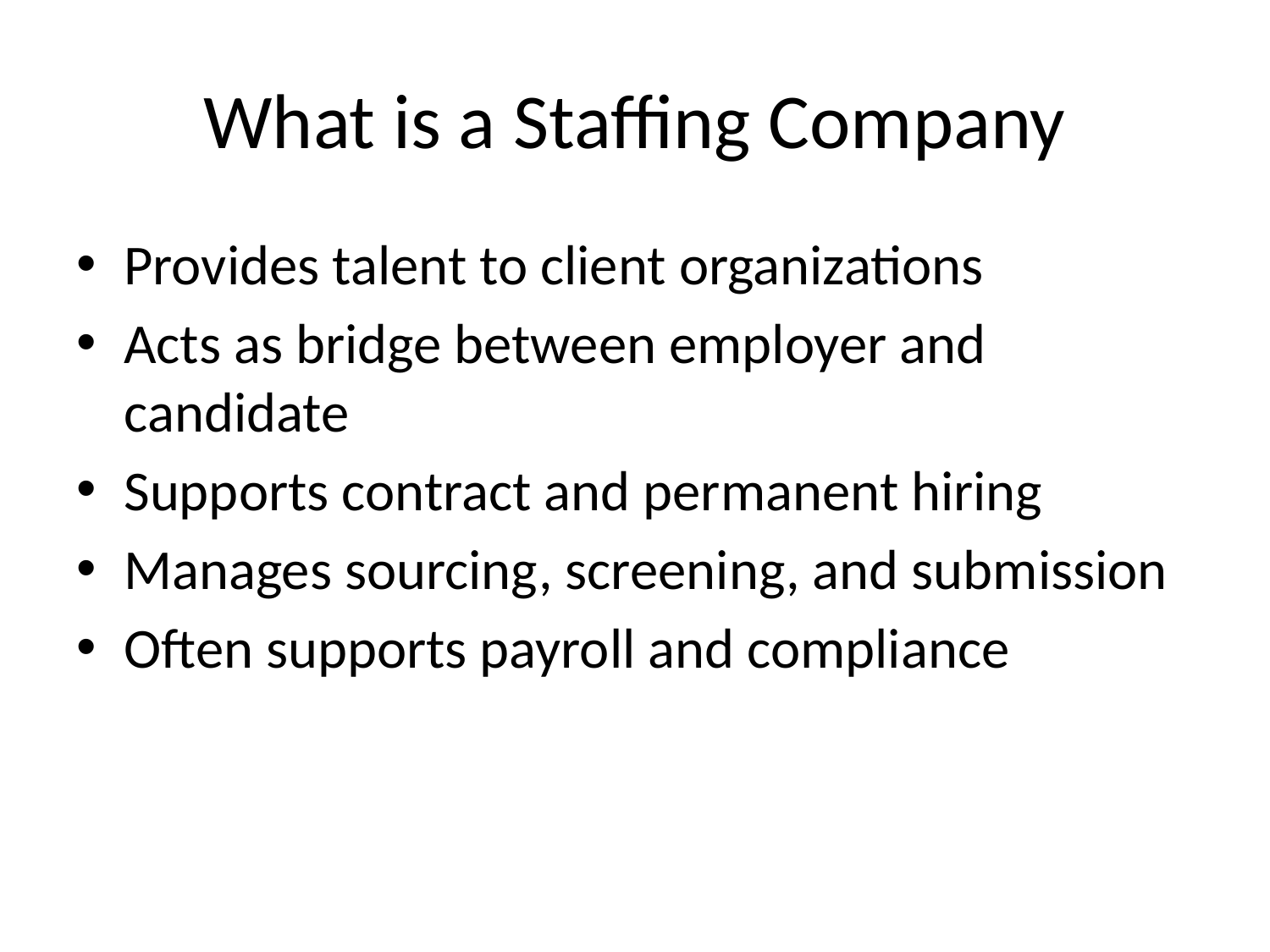

# What is a Staffing Company
Provides talent to client organizations
Acts as bridge between employer and candidate
Supports contract and permanent hiring
Manages sourcing, screening, and submission
Often supports payroll and compliance